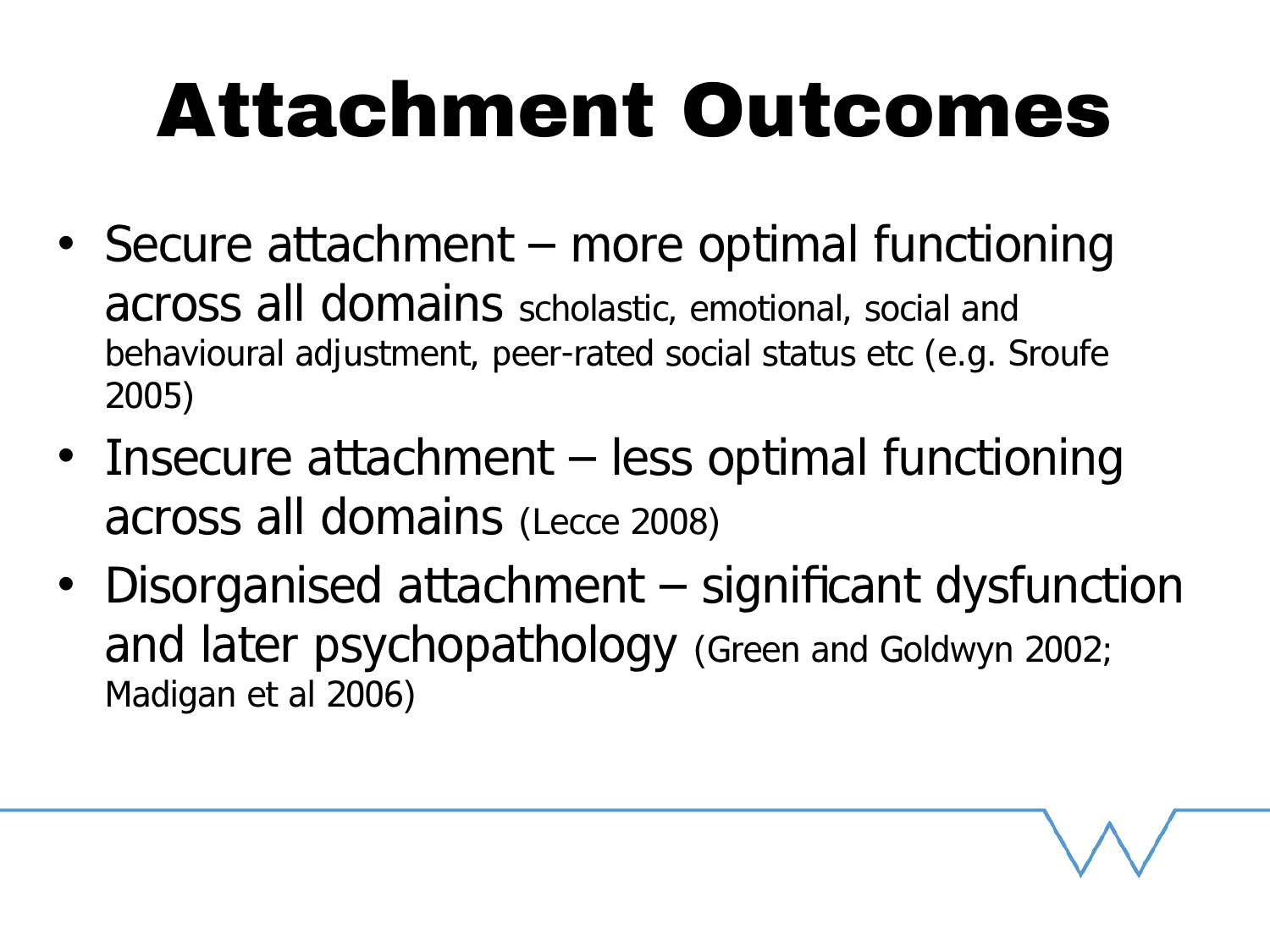

# Attachment Outcomes
Secure attachment – more optimal functioning across all domains scholastic, emotional, social and behavioural adjustment, peer-rated social status etc (e.g. Sroufe 2005)
Insecure attachment – less optimal functioning across all domains (Lecce 2008)
Disorganised attachment – significant dysfunction and later psychopathology (Green and Goldwyn 2002; Madigan et al 2006)